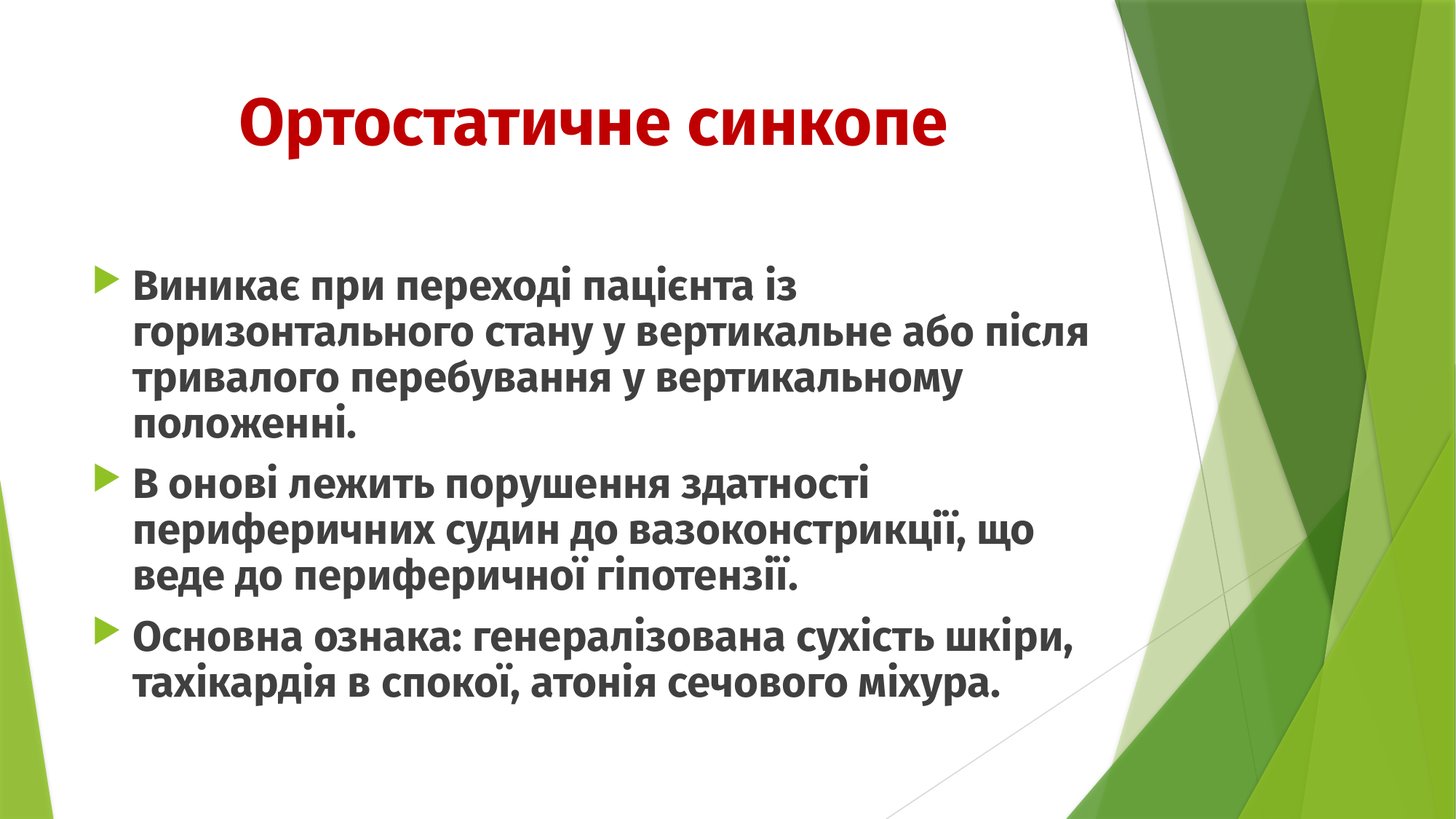

# Ортостатичне синкопе
Виникає при переході пацієнта із горизонтального стану у вертикальне або після тривалого перебування у вертикальному положенні.
В онові лежить порушення здатності периферичних судин до вазоконстрикції, що веде до периферичної гіпотензії.
Основна ознака: генералізована сухість шкіри, тахікардія в спокої, атонія сечового міхура.